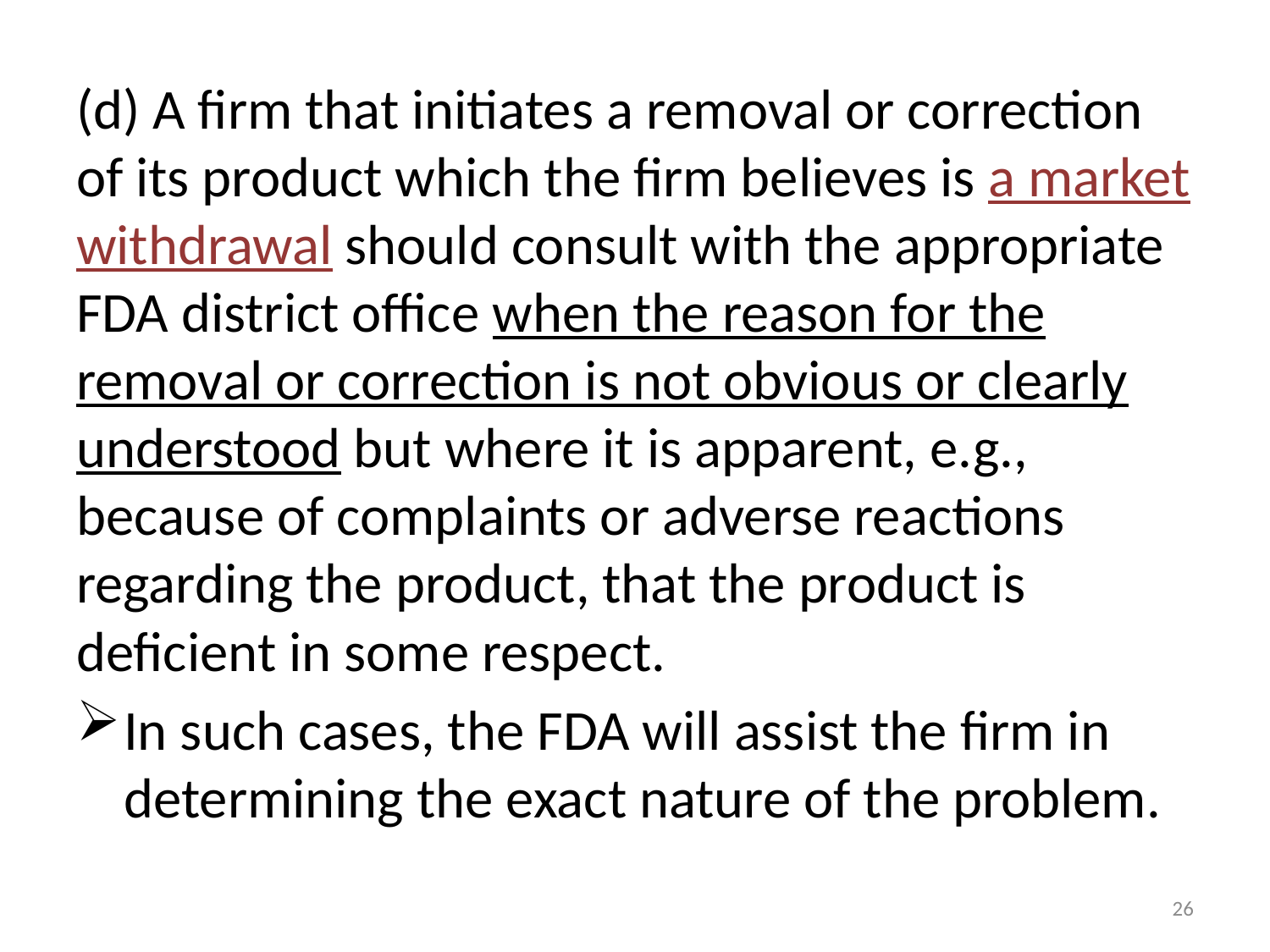

(d) A firm that initiates a removal or correction of its product which the firm believes is a market withdrawal should consult with the appropriate FDA district office when the reason for the removal or correction is not obvious or clearly understood but where it is apparent, e.g., because of complaints or adverse reactions regarding the product, that the product is deficient in some respect.
In such cases, the FDA will assist the firm in determining the exact nature of the problem.

26